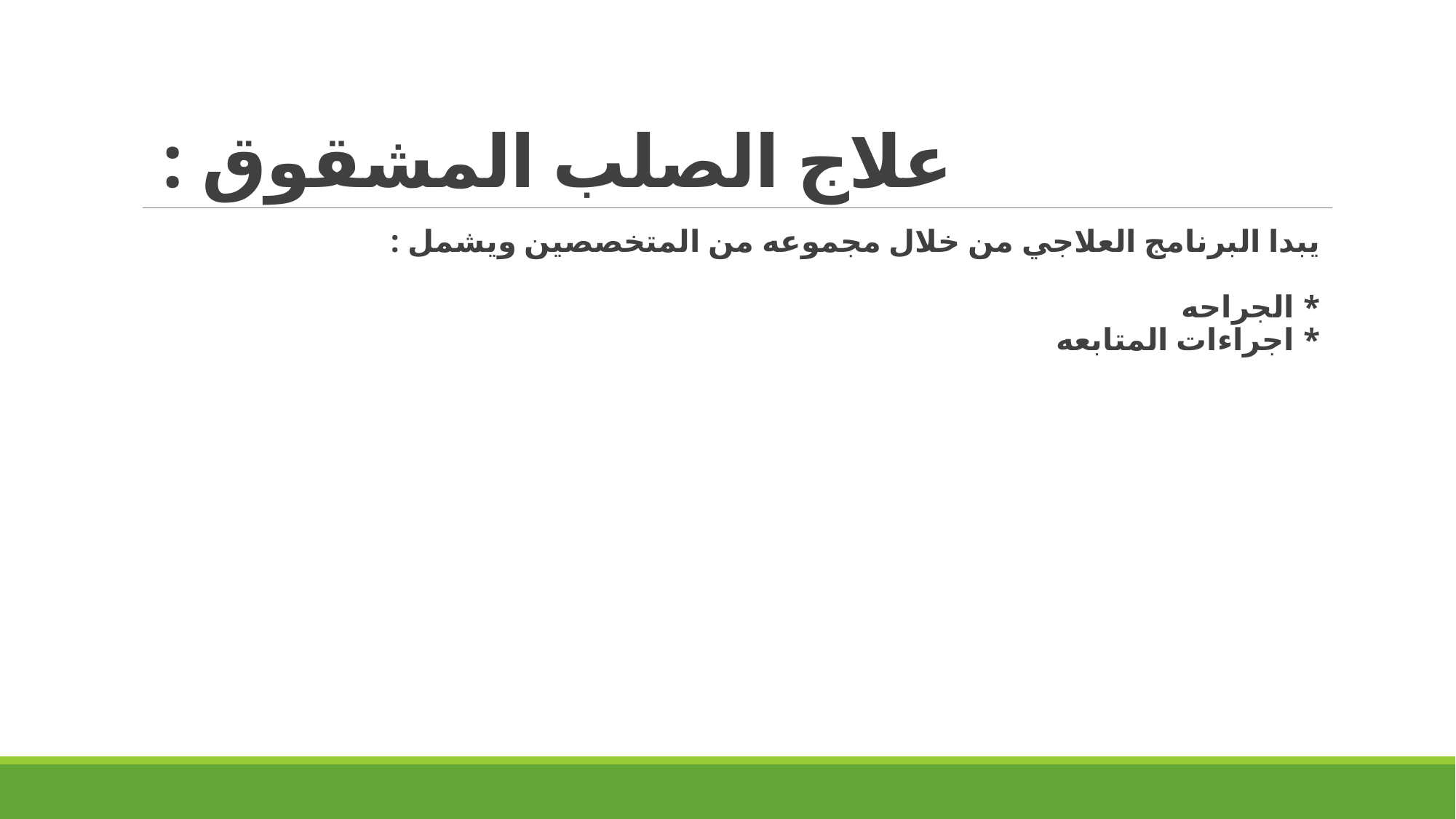

# علاج الصلب المشقوق :
يبدا البرنامج العلاجي من خلال مجموعه من المتخصصين ويشمل :
* الجراحه
* اجراءات المتابعه